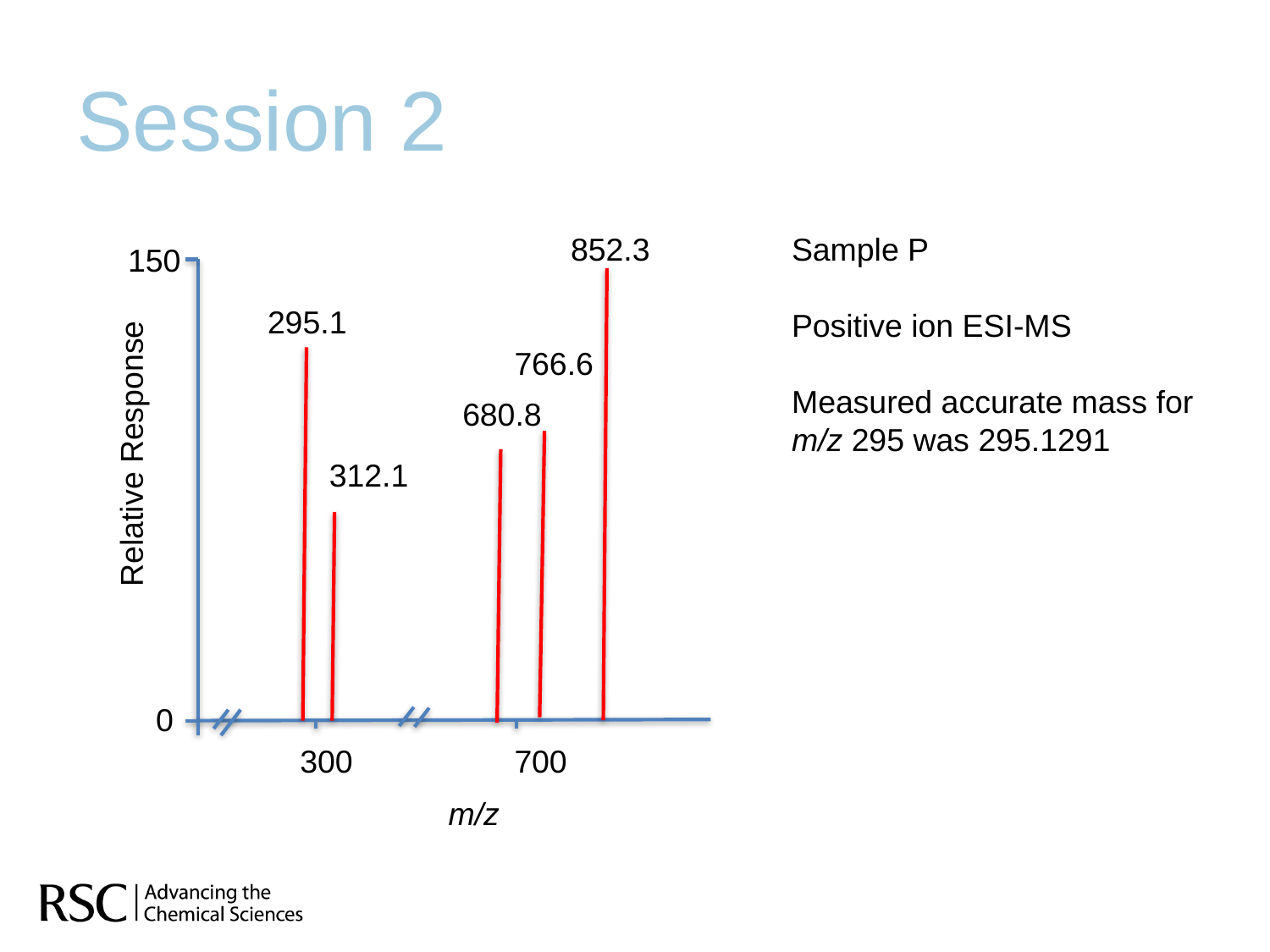

# Session 2
852.3
Sample P

Positive ion ESI-MS

Measured accurate mass for
m/z 295 was 295.1291

150
295.1
766.6
680.8
Relative Response
312.1
0
700
300
m/z